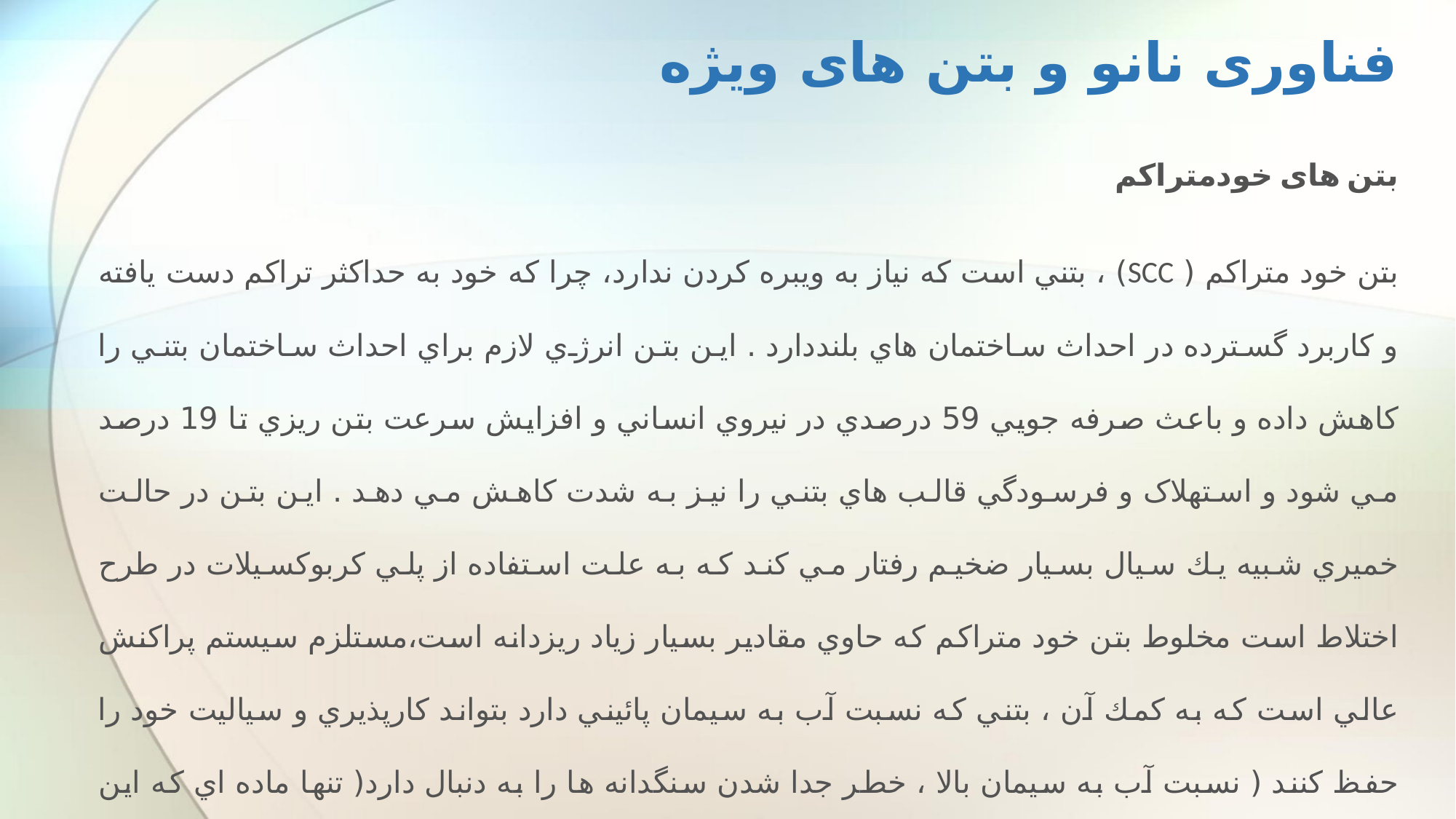

# فناوری نانو و بتن های ویژه
بتن های خودمتراکم
بتن خود متراكم ( SCC) ، بتني است كه نياز به ويبره كردن ندارد، چرا كه خود به حداكثر تراكم دست يافته و كاربرد گسترده در احداث ساختمان هاي بلنددارد . اين بتن انرژي لازم براي احداث ساختمان بتني را كاهش داده و باعث صرفه جويي 59 درصدي در نيروي انساني و افزايش سرعت بتن ريزي تا 19 درصد مي شود و استهلاک و فرسودگي قالب هاي بتني را نيز به شدت كاهش مي دهد . اين بتن در حالت خميري شبيه يك سيال بسيار ضخيم رفتار مي كند كه به علت استفاده از پلي كربوكسيلات در طرح اختلاط است مخلوط بتن خود متراكم كه حاوي مقادير بسيار زياد ريزدانه است،مستلزم سيستم پراكنش عالي است كه به كمك آن ، بتني كه نسبت آب به سيمان پائيني دارد بتواند كارپذيري و سياليت خود را حفظ كنند ( نسبت آب به سيمان بالا ، خطر جدا شدن سنگدانه ها را به دنبال دارد( تنها ماده اي كه اين ويژگي ها را براي بتن ايجاد مي كند، پلي كربوكسيلات است.